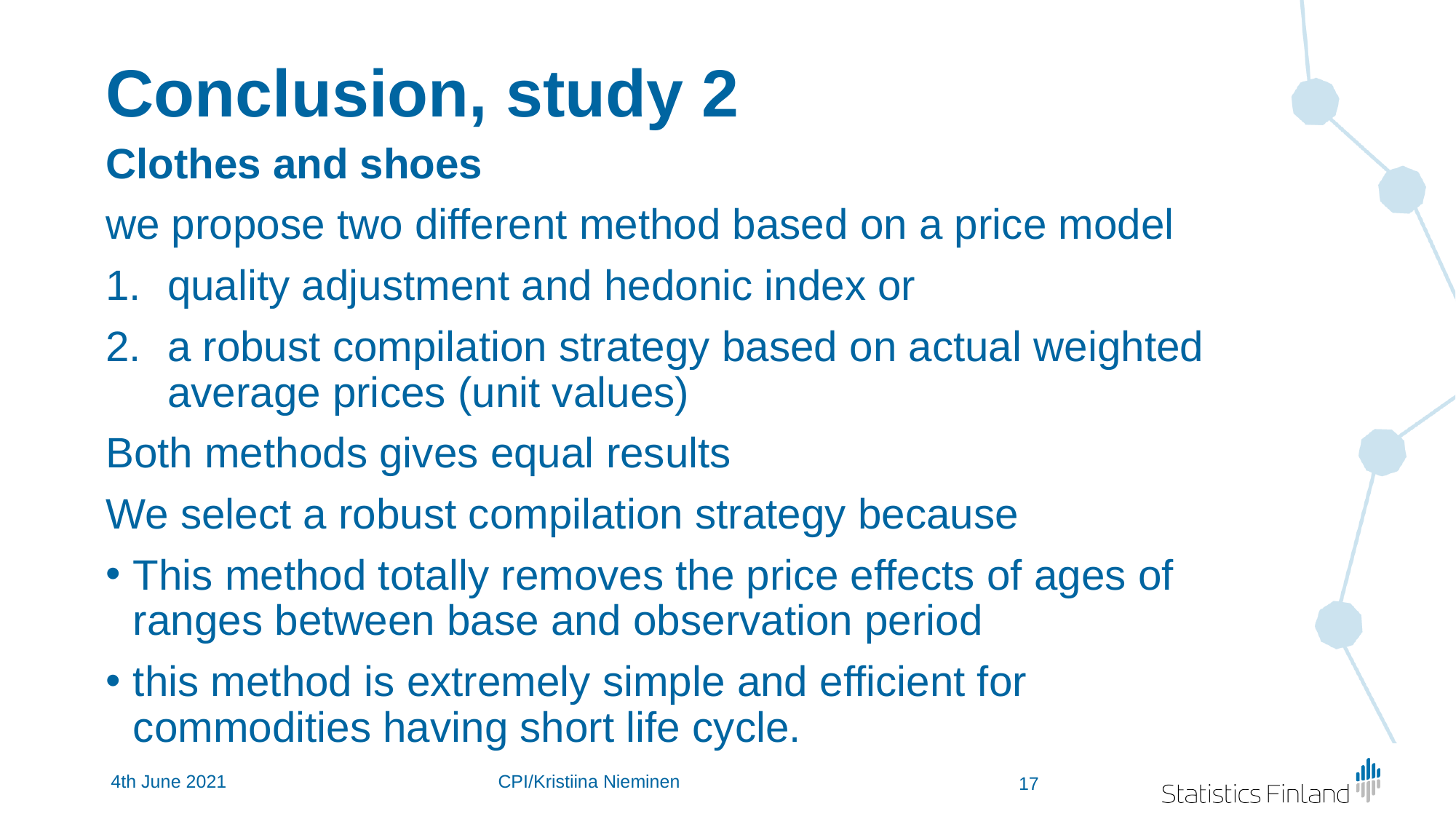

# Conclusion, study 2
Clothes and shoes
we propose two different method based on a price model
quality adjustment and hedonic index or
a robust compilation strategy based on actual weighted average prices (unit values)
Both methods gives equal results
We select a robust compilation strategy because
This method totally removes the price effects of ages of ranges between base and observation period
this method is extremely simple and efficient for commodities having short life cycle.

4th June 2021
CPI/Kristiina Nieminen
17